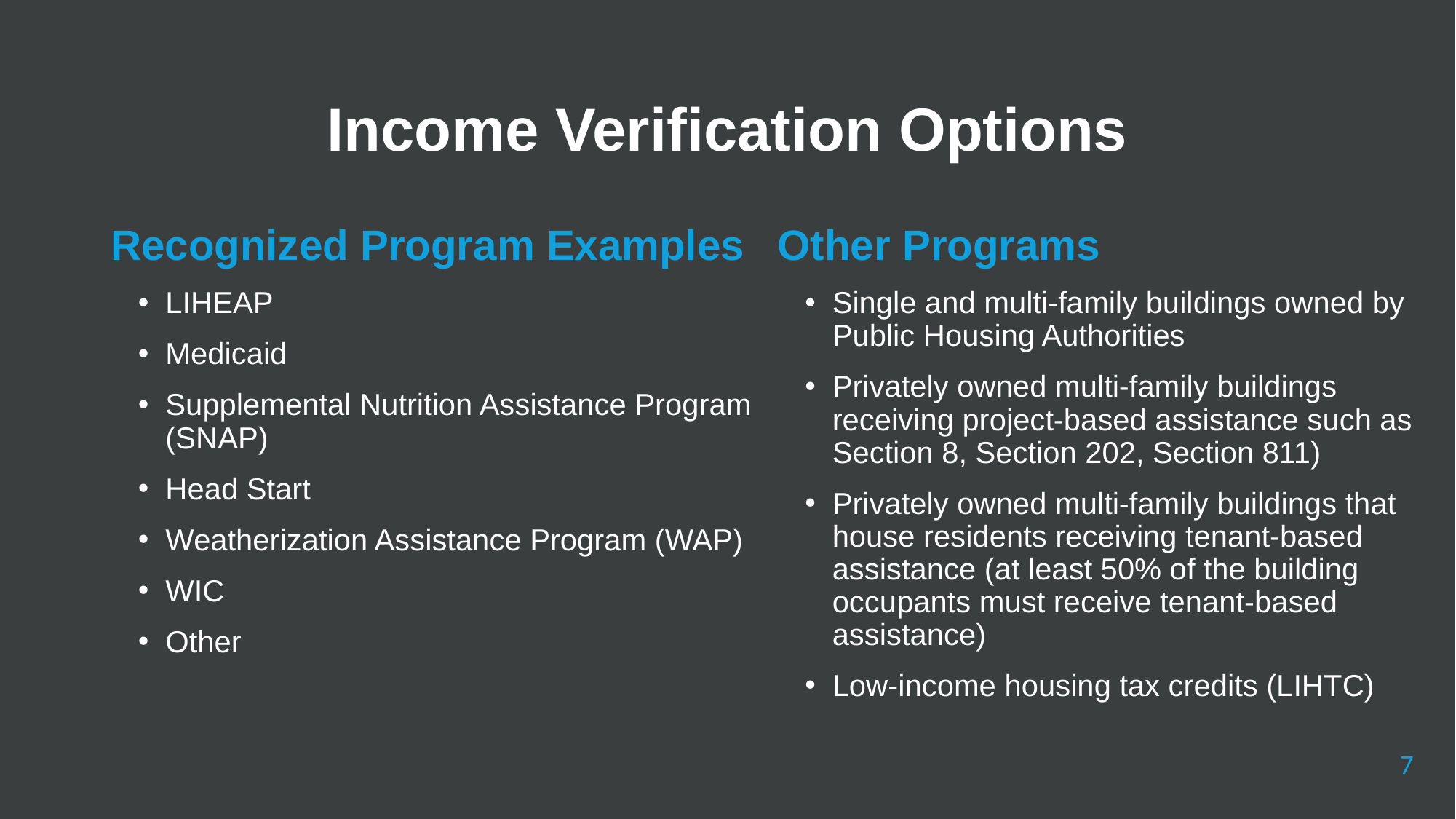

# Income Verification Options
Recognized Program Examples
LIHEAP
Medicaid
Supplemental Nutrition Assistance Program (SNAP)
Head Start
Weatherization Assistance Program (WAP)
WIC
Other

Other Programs
Single and multi-family buildings owned by Public Housing Authorities
Privately owned multi-family buildings receiving project-based assistance such as Section 8, Section 202, Section 811)
Privately owned multi-family buildings that house residents receiving tenant-based assistance (at least 50% of the building occupants must receive tenant-based assistance)
Low-income housing tax credits (LIHTC)
7